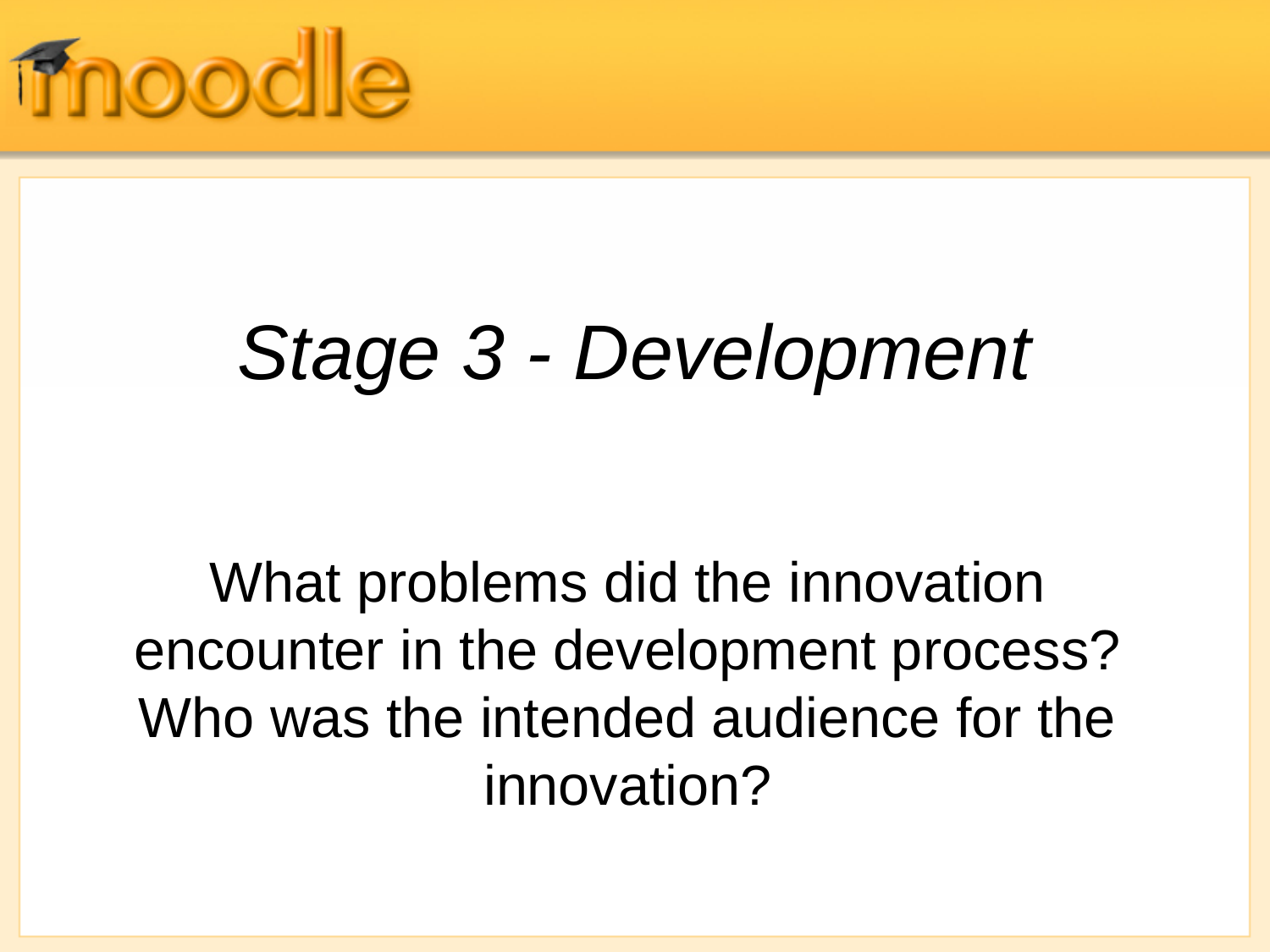

# Stage 3 - Development
What problems did the innovation encounter in the development process? Who was the intended audience for the innovation?